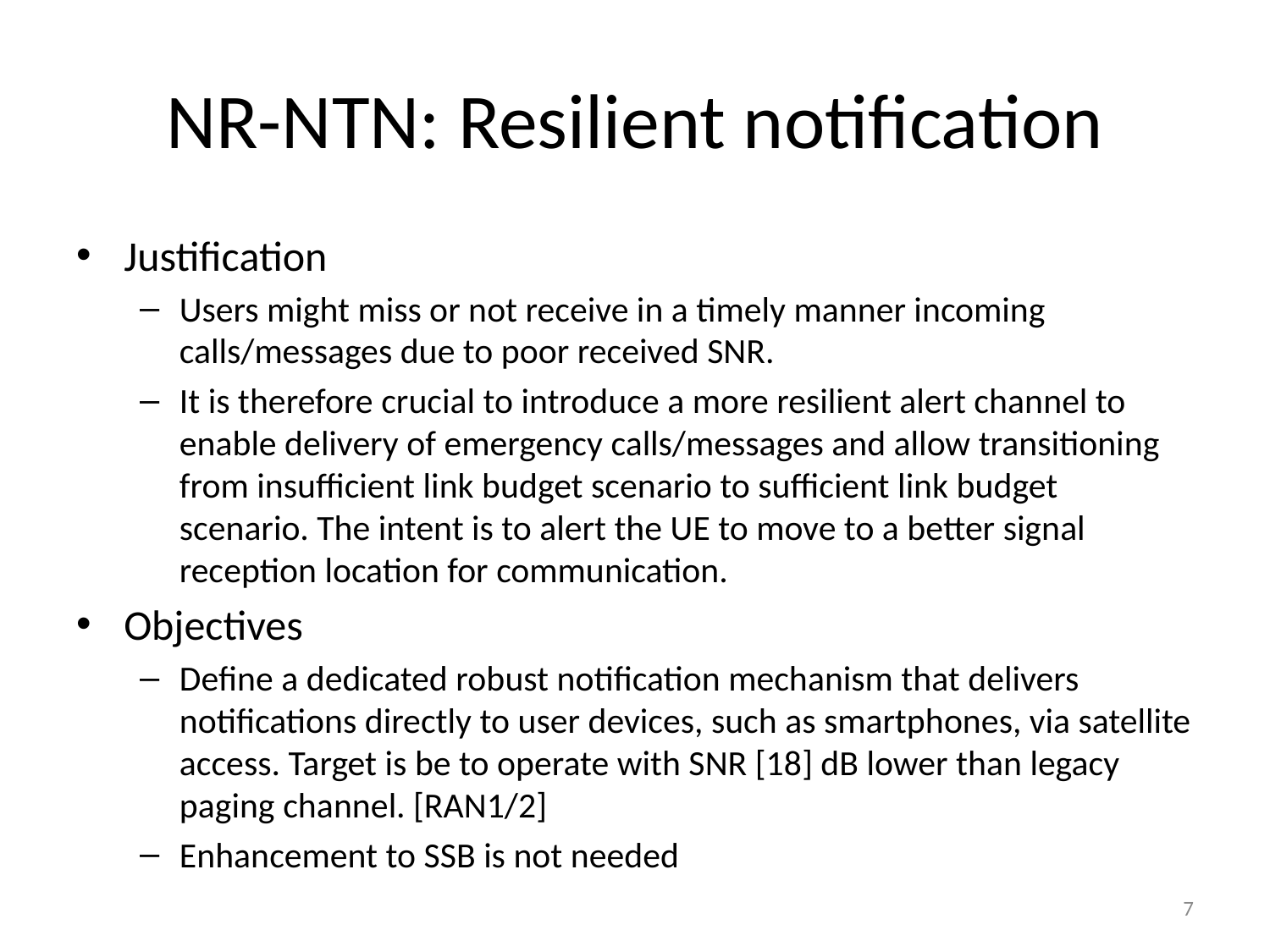

# NR-NTN: Resilient notification
Justification
Users might miss or not receive in a timely manner incoming calls/messages due to poor received SNR.
It is therefore crucial to introduce a more resilient alert channel to enable delivery of emergency calls/messages and allow transitioning from insufficient link budget scenario to sufficient link budget scenario. The intent is to alert the UE to move to a better signal reception location for communication.
Objectives
Define a dedicated robust notification mechanism that delivers notifications directly to user devices, such as smartphones, via satellite access. Target is be to operate with SNR [18] dB lower than legacy paging channel. [RAN1/2]
Enhancement to SSB is not needed

7